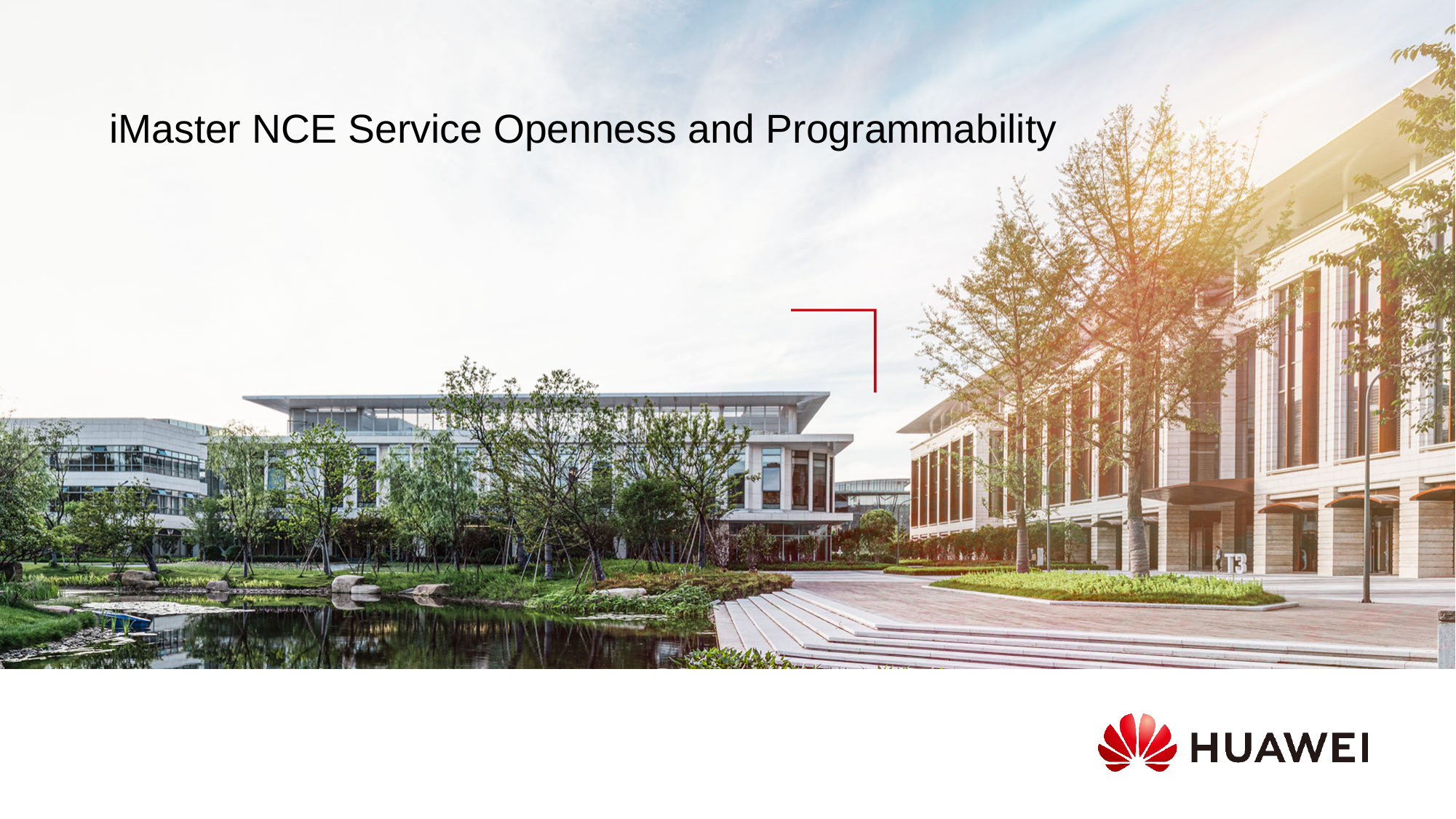

# iMaster NCE Service Openness and Programmability